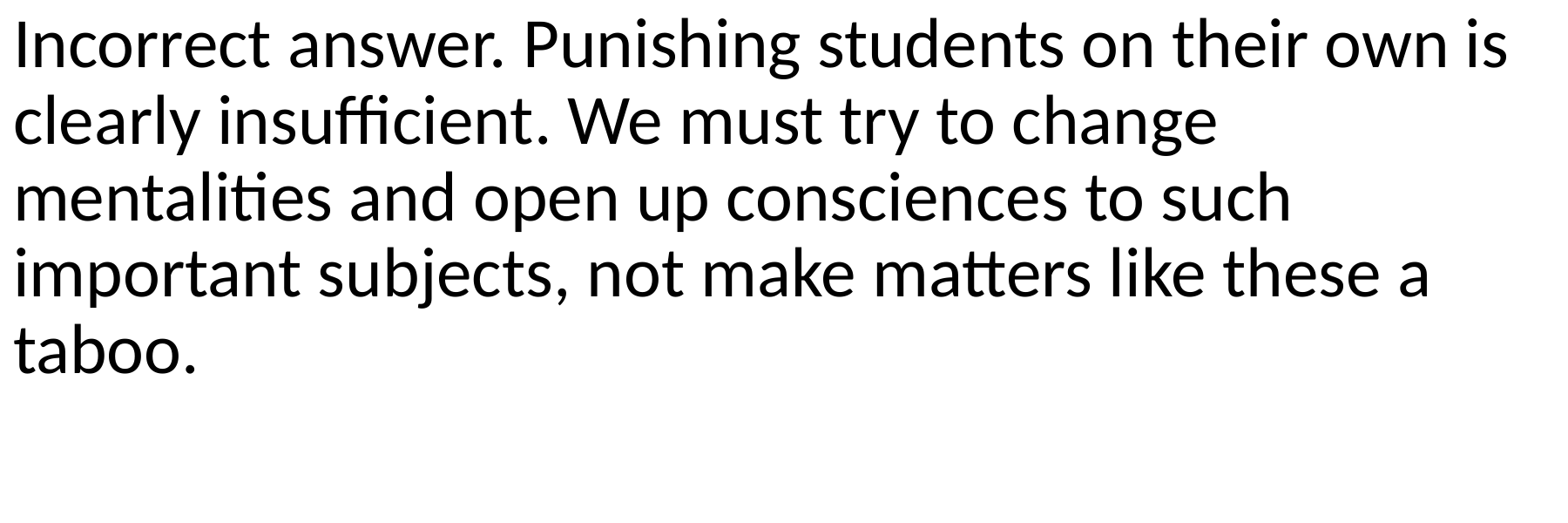

Incorrect answer. Punishing students on their own is clearly insufficient. We must try to change mentalities and open up consciences to such important subjects, not make matters like these a taboo.